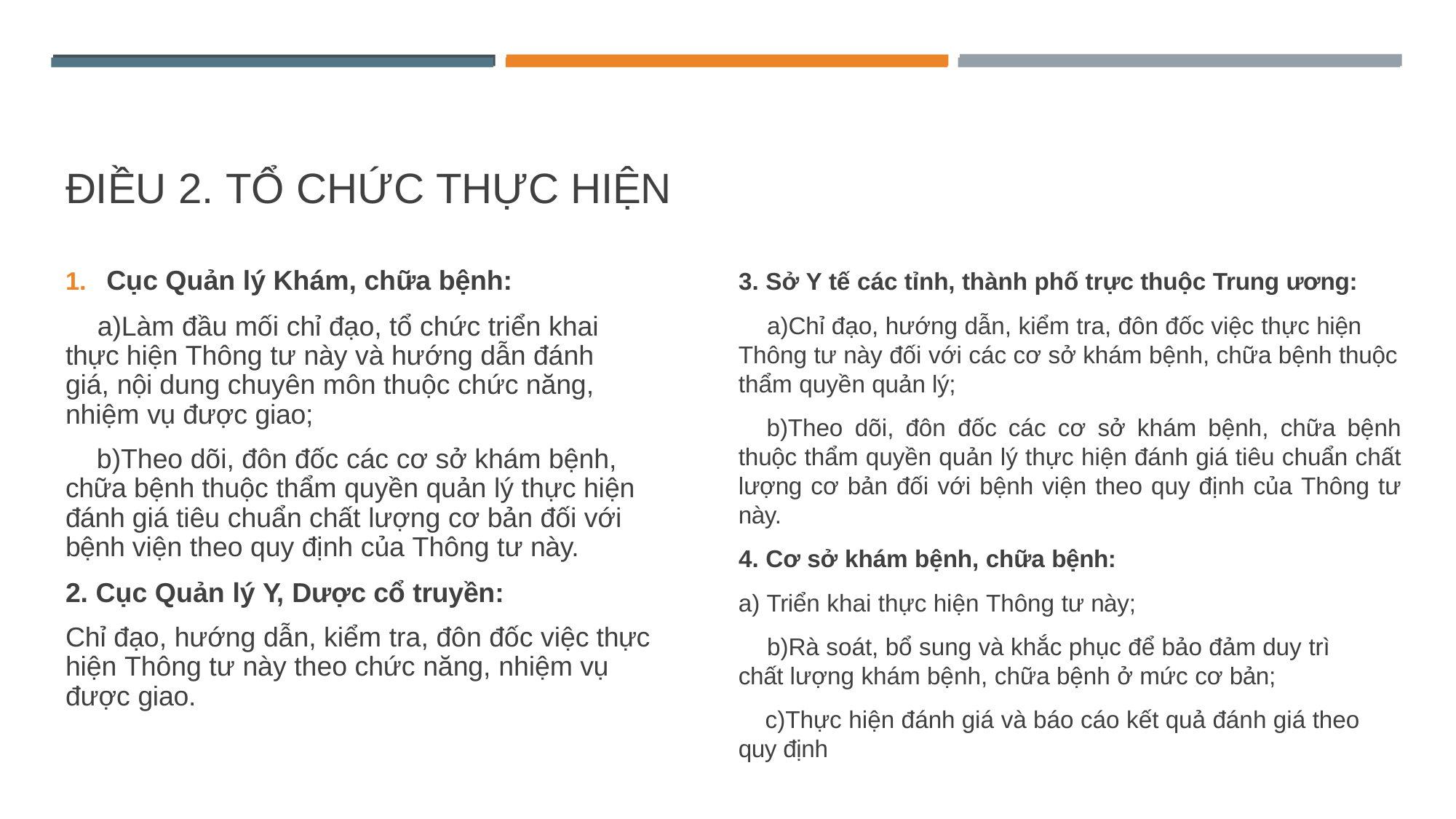

# ĐIỀU 2. TỔ CHỨC THỰC HIỆN
Cục Quản lý Khám, chữa bệnh:
Làm đầu mối chỉ đạo, tổ chức triển khai thực hiện Thông tư này và hướng dẫn đánh giá, nội dung chuyên môn thuộc chức năng, nhiệm vụ được giao;
Theo dõi, đôn đốc các cơ sở khám bệnh, chữa bệnh thuộc thẩm quyền quản lý thực hiện đánh giá tiêu chuẩn chất lượng cơ bản đối với bệnh viện theo quy định của Thông tư này.
2. Cục Quản lý Y, Dược cổ truyền:
Chỉ đạo, hướng dẫn, kiểm tra, đôn đốc việc thực hiện Thông tư này theo chức năng, nhiệm vụ được giao.
Sở Y tế các tỉnh, thành phố trực thuộc Trung ương:
Chỉ đạo, hướng dẫn, kiểm tra, đôn đốc việc thực hiện Thông tư này đối với các cơ sở khám bệnh, chữa bệnh thuộc thẩm quyền quản lý;
Theo dõi, đôn đốc các cơ sở khám bệnh, chữa bệnh thuộc thẩm quyền quản lý thực hiện đánh giá tiêu chuẩn chất lượng cơ bản đối với bệnh viện theo quy định của Thông tư này.
Cơ sở khám bệnh, chữa bệnh:
Triển khai thực hiện Thông tư này;
Rà soát, bổ sung và khắc phục để bảo đảm duy trì chất lượng khám bệnh, chữa bệnh ở mức cơ bản;
Thực hiện đánh giá và báo cáo kết quả đánh giá theo quy định